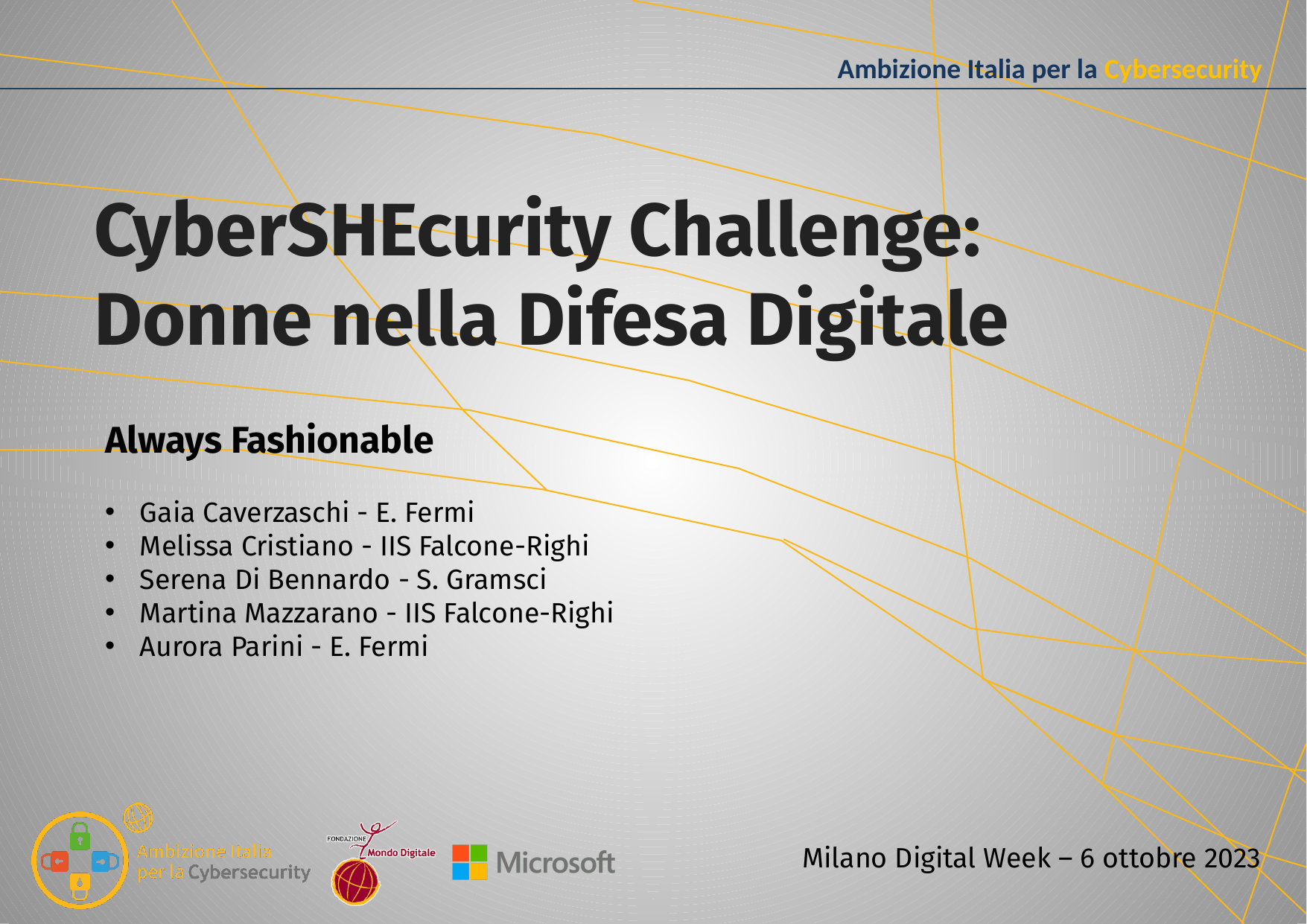

# CyberSHEcurity Challenge: Donne nella Difesa Digitale
Always Fashionable

Gaia Caverzaschi - E. Fermi
Melissa Cristiano - IIS Falcone-Righi
Serena Di Bennardo - S. Gramsci
Martina Mazzarano - IIS Falcone-Righi
Aurora Parini - E. Fermi

Milano Digital Week – 6 ottobre 2023